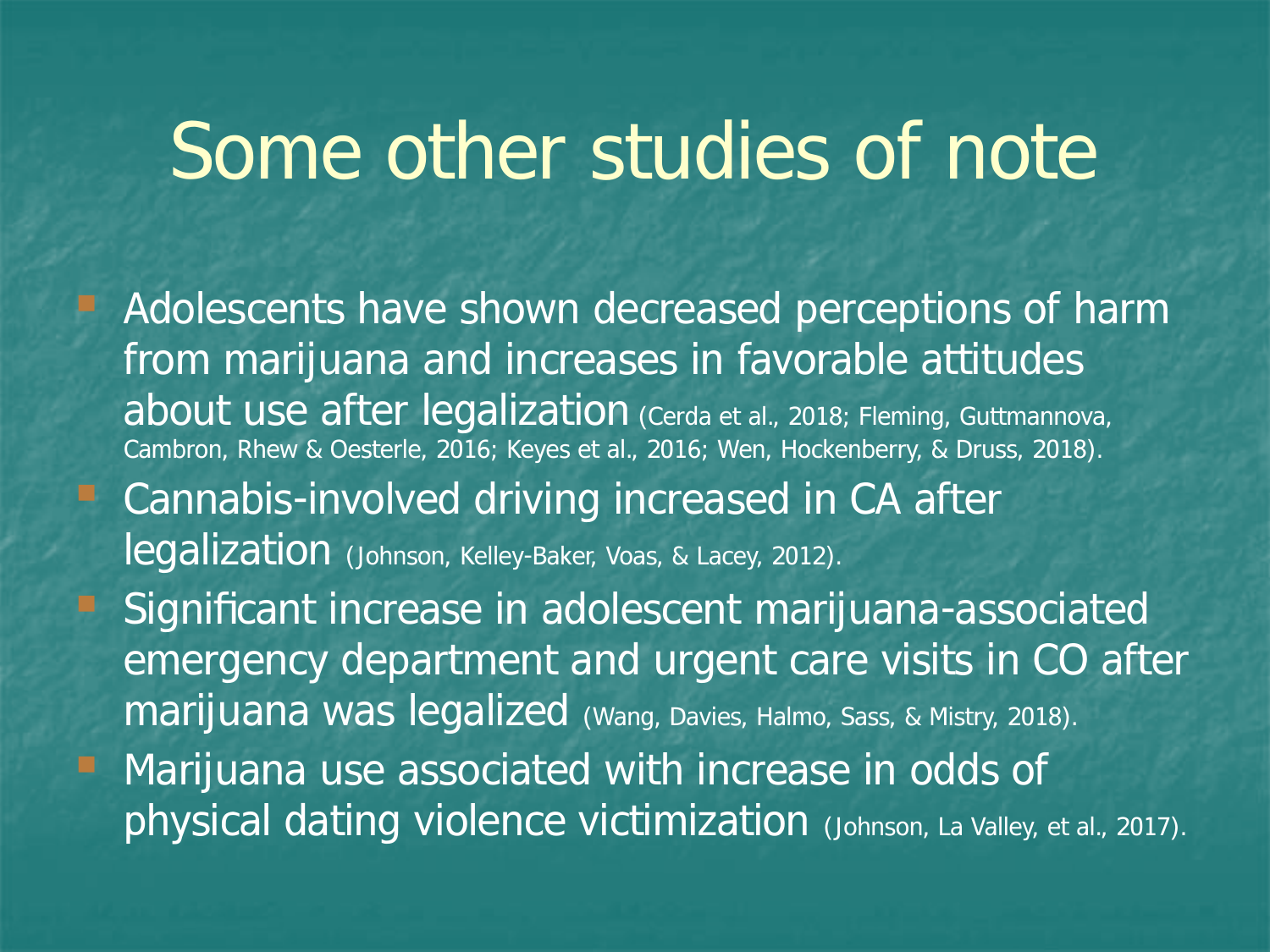

# Some other studies of note
Adolescents have shown decreased perceptions of harm from marijuana and increases in favorable attitudes about use after legalization (Cerda et al., 2018; Fleming, Guttmannova, Cambron, Rhew & Oesterle, 2016; Keyes et al., 2016; Wen, Hockenberry, & Druss, 2018).
Cannabis-involved driving increased in CA after legalization (Johnson, Kelley-Baker, Voas, & Lacey, 2012).
Significant increase in adolescent marijuana-associated emergency department and urgent care visits in CO after marijuana was legalized (Wang, Davies, Halmo, Sass, & Mistry, 2018).
Marijuana use associated with increase in odds of physical dating violence victimization (Johnson, La Valley, et al., 2017).